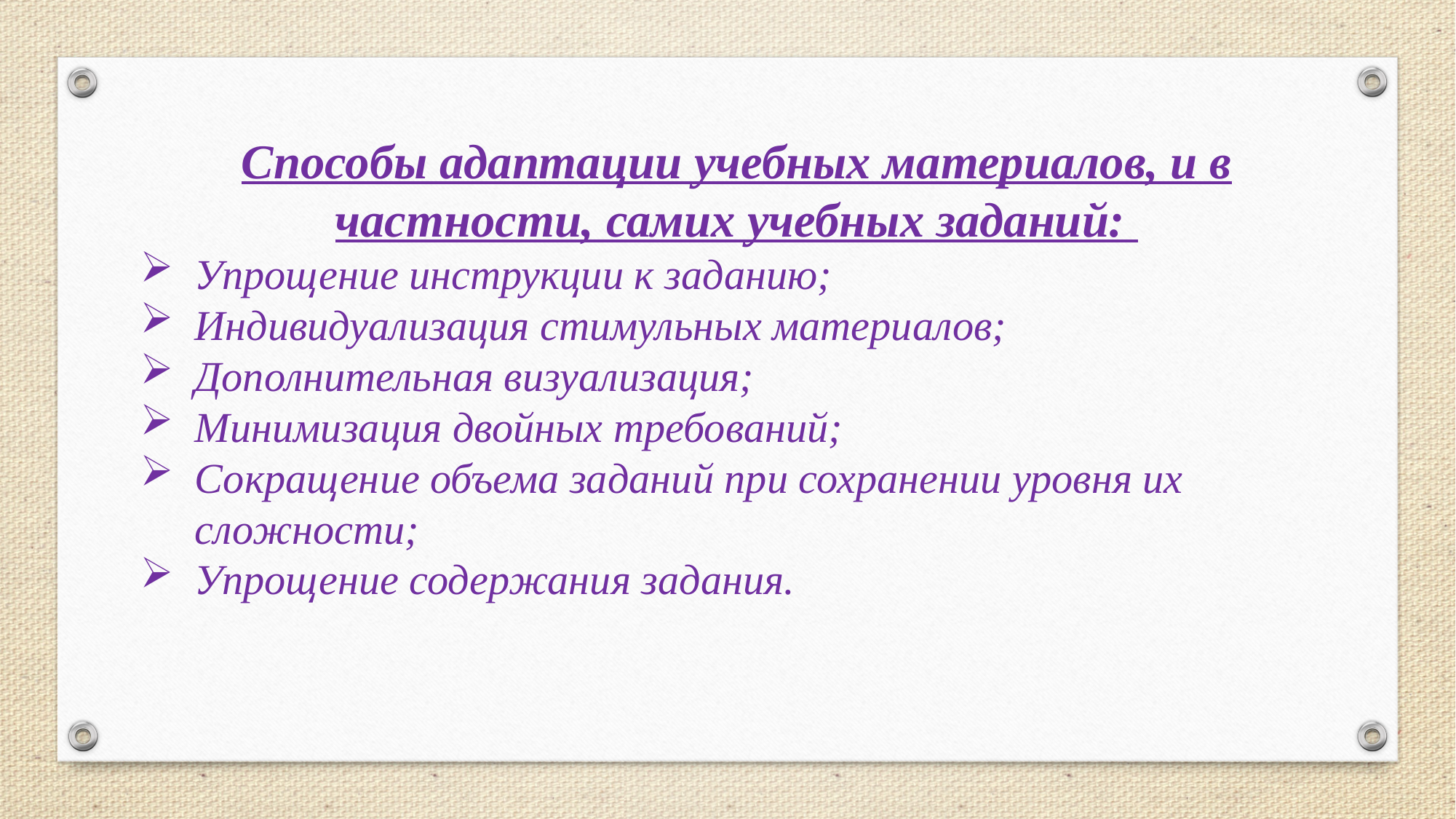

Способы адаптации учебных материалов, и в частности, самих учебных заданий:
Упрощение инструкции к заданию;
Индивидуализация стимульных материалов;
Дополнительная визуализация;
Минимизация двойных требований;
Сокращение объема заданий при сохранении уровня их сложности;
Упрощение содержания задания.